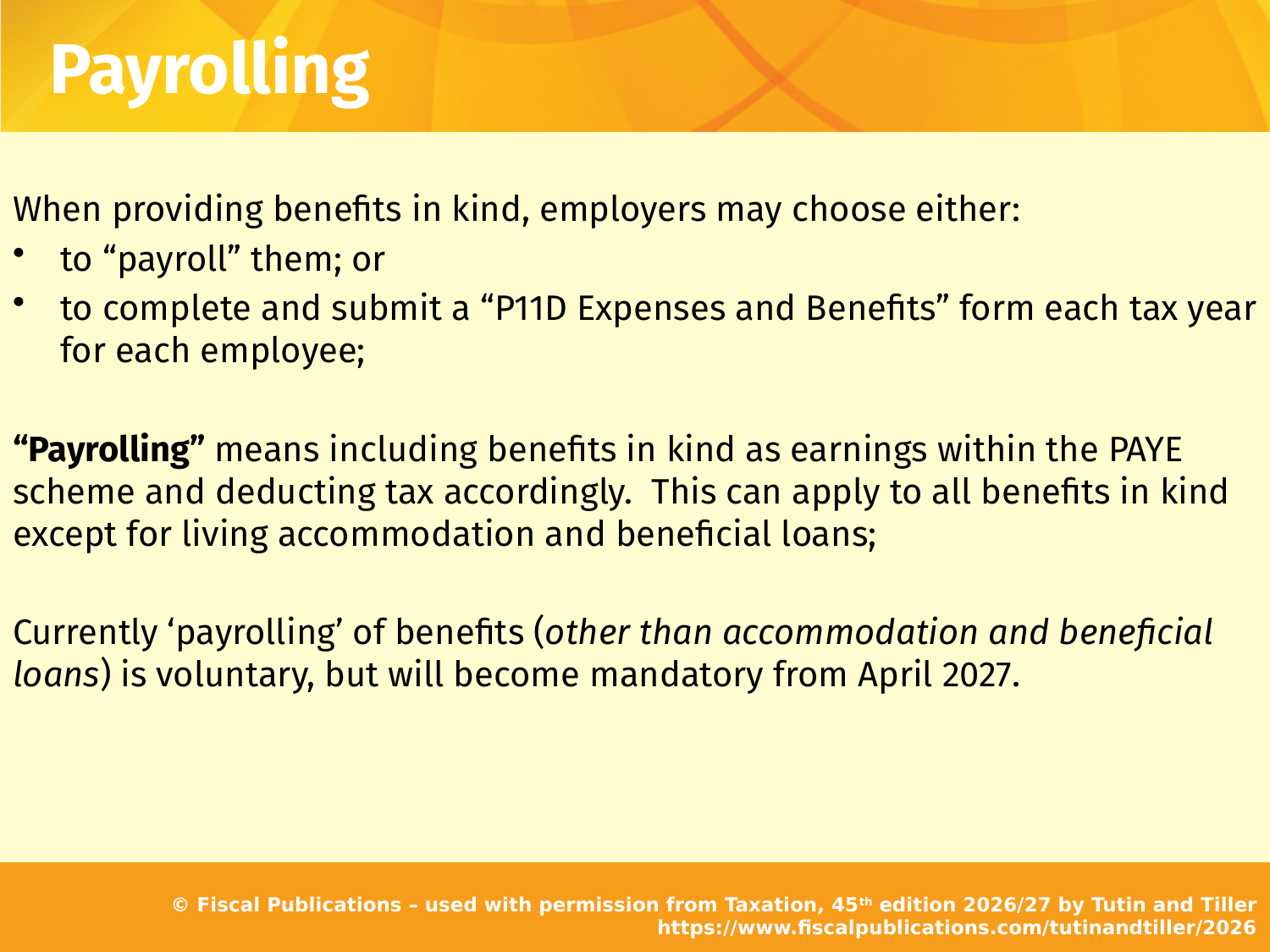

# Payrolling

When providing benefits in kind, employers may choose either:
to “payroll” them; or
to complete and submit a “P11D Expenses and Benefits” form each tax year for each employee;

“Payrolling” means including benefits in kind as earnings within the PAYE scheme and deducting tax accordingly.  This can apply to all benefits in kind except for living accommodation and beneficial loans;

Currently ‘payrolling’ of benefits (other than accommodation and beneficial loans) is voluntary, but will become mandatory from April 2027.